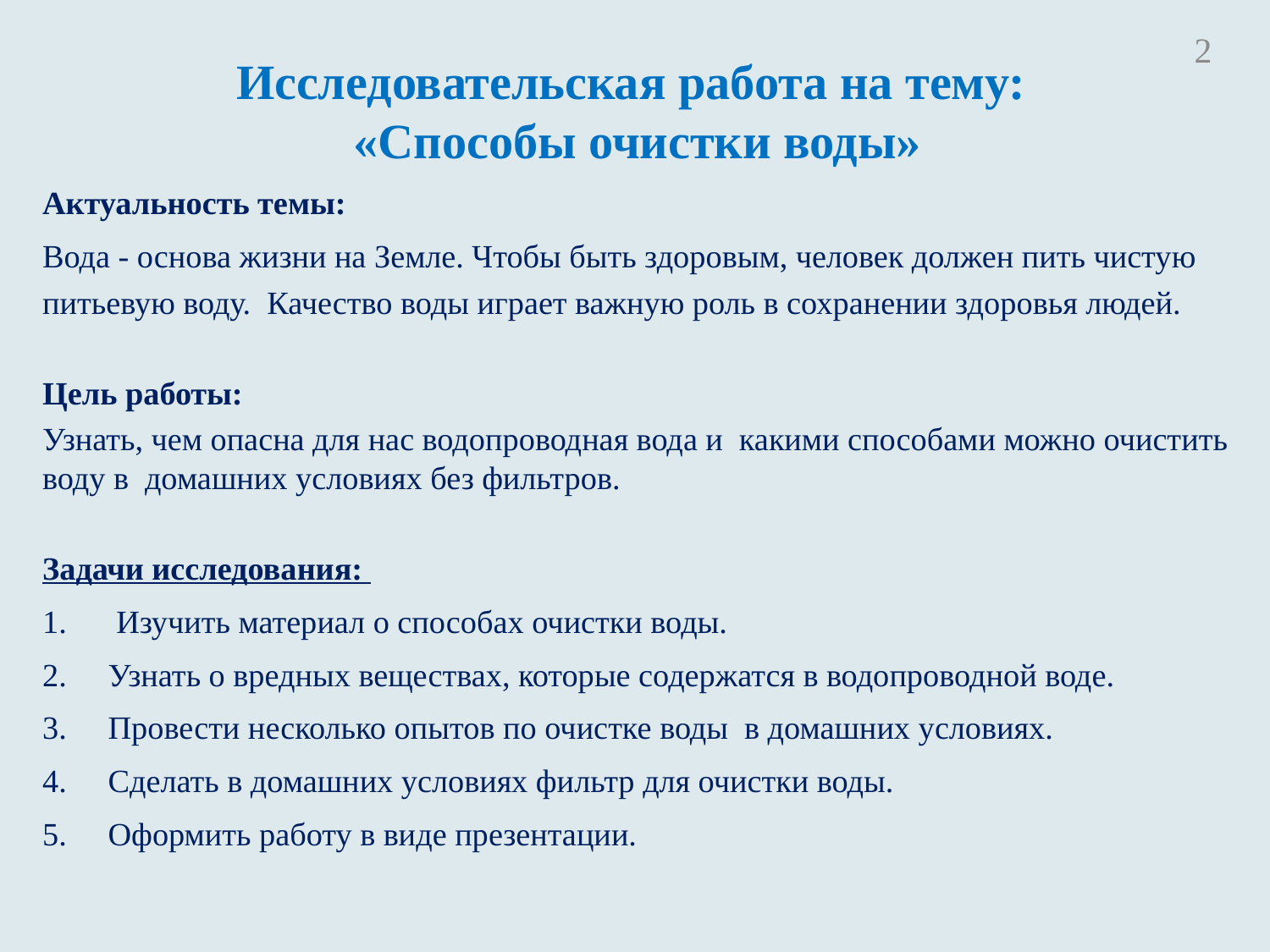

2
# Исследовательская работа на тему: «Способы очистки воды»
Актуальность темы:
Вода - основа жизни на Земле. Чтобы быть здоровым, человек должен пить чистую питьевую воду.  Качество воды играет важную роль в сохранении здоровья людей.

Цель работы:
Узнать, чем опасна для нас водопроводная вода и  какими способами можно очистить воду в  домашних условиях без фильтров.

Задачи исследования:
 Изучить материал о способах очистки воды.
Узнать о вредных веществах, которые содержатся в водопроводной воде.
Провести несколько опытов по очистке воды  в домашних условиях.
Сделать в домашних условиях фильтр для очистки воды.
Оформить работу в виде презентации.